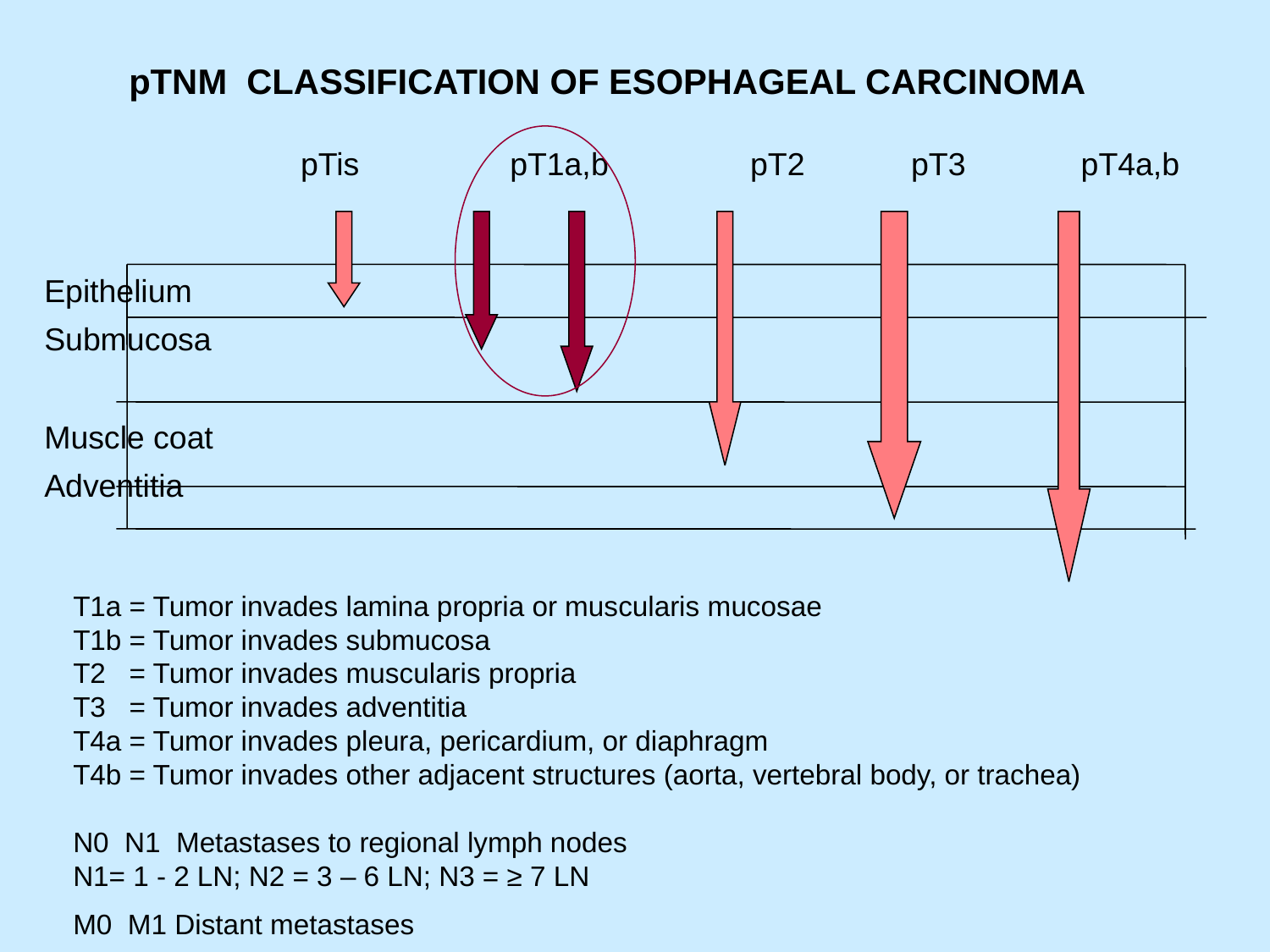

pTNM  CLASSIFICATION OF ESOPHAGEAL CARCINOMA

           pTis                 pT1a,b                pT2            pT3             pT4a,b

Epithelium
Submucosa

Muscle coat
Adventitia

T1a = Tumor invades lamina propria or muscularis mucosae
T1b = Tumor invades submucosa
T2   = Tumor invades muscularis propria
T3   = Tumor invades adventitia
T4a = Tumor invades pleura, pericardium, or diaphragm
T4b = Tumor invades other adjacent structures (aorta, vertebral body, or trachea)

N0  N1  Metastases to regional lymph nodes
N1= 1 - 2 LN; N2 = 3 – 6 LN; N3 = ≥ 7 LN
M0  M1 Distant metastases